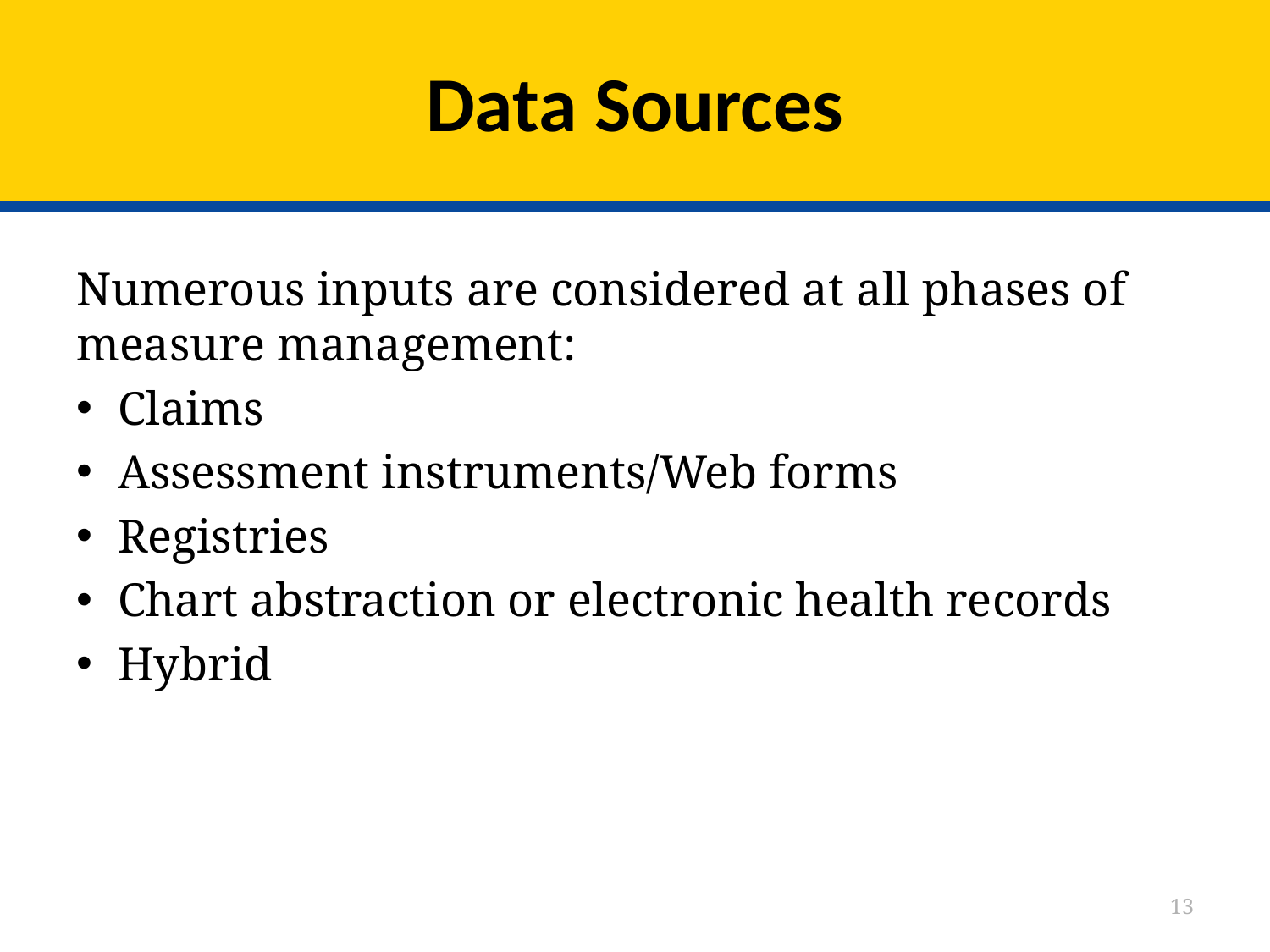

# Data Sources
Numerous inputs are considered at all phases of measure management:
Claims
Assessment instruments/Web forms
Registries
Chart abstraction or electronic health records
Hybrid

13